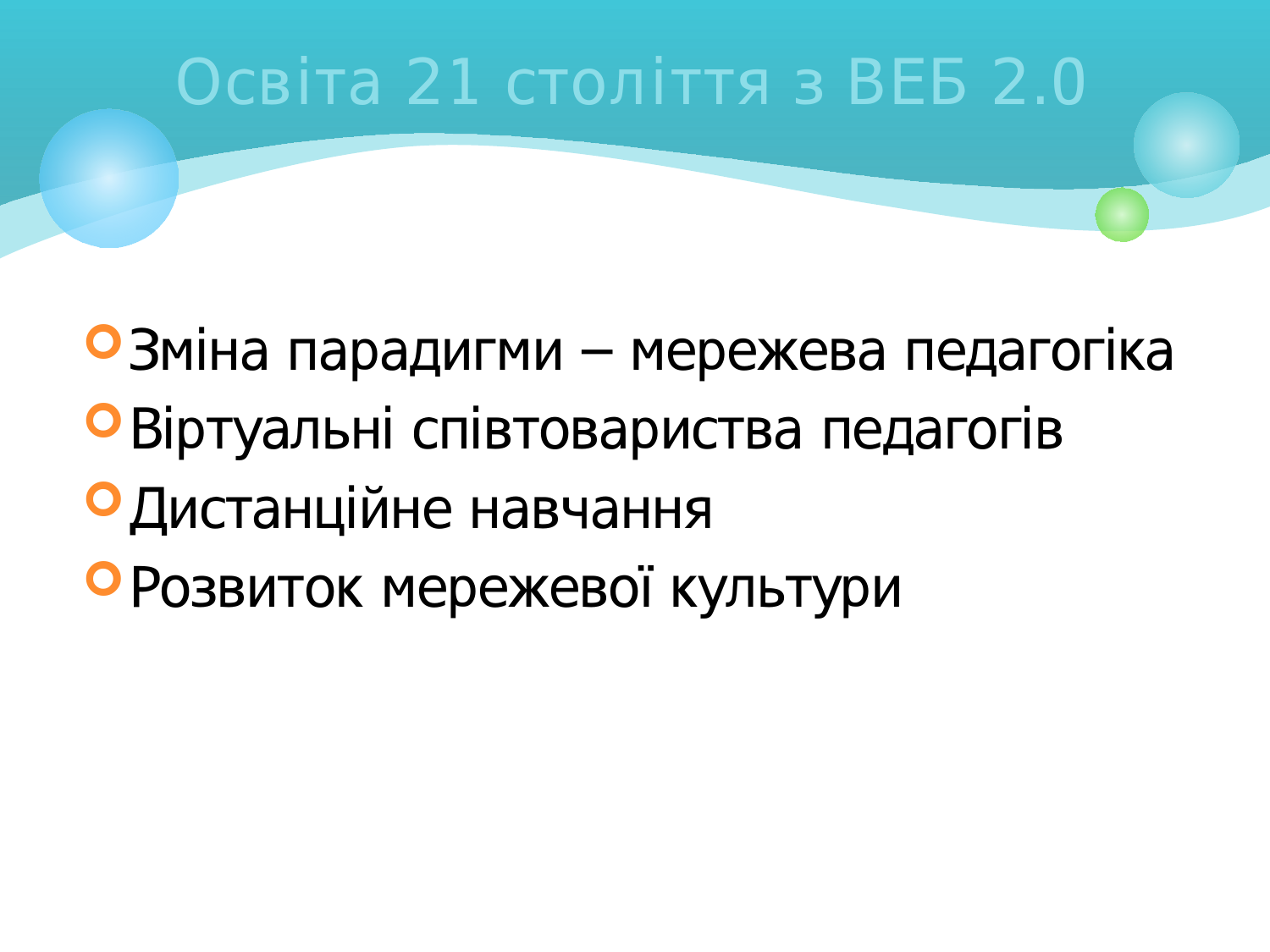

# Освіта 21 століття з ВЕБ 2.0
Зміна парадигми – мережева педагогіка
Віртуальні співтовариства педагогів
Дистанційне навчання
Розвиток мережевої культури